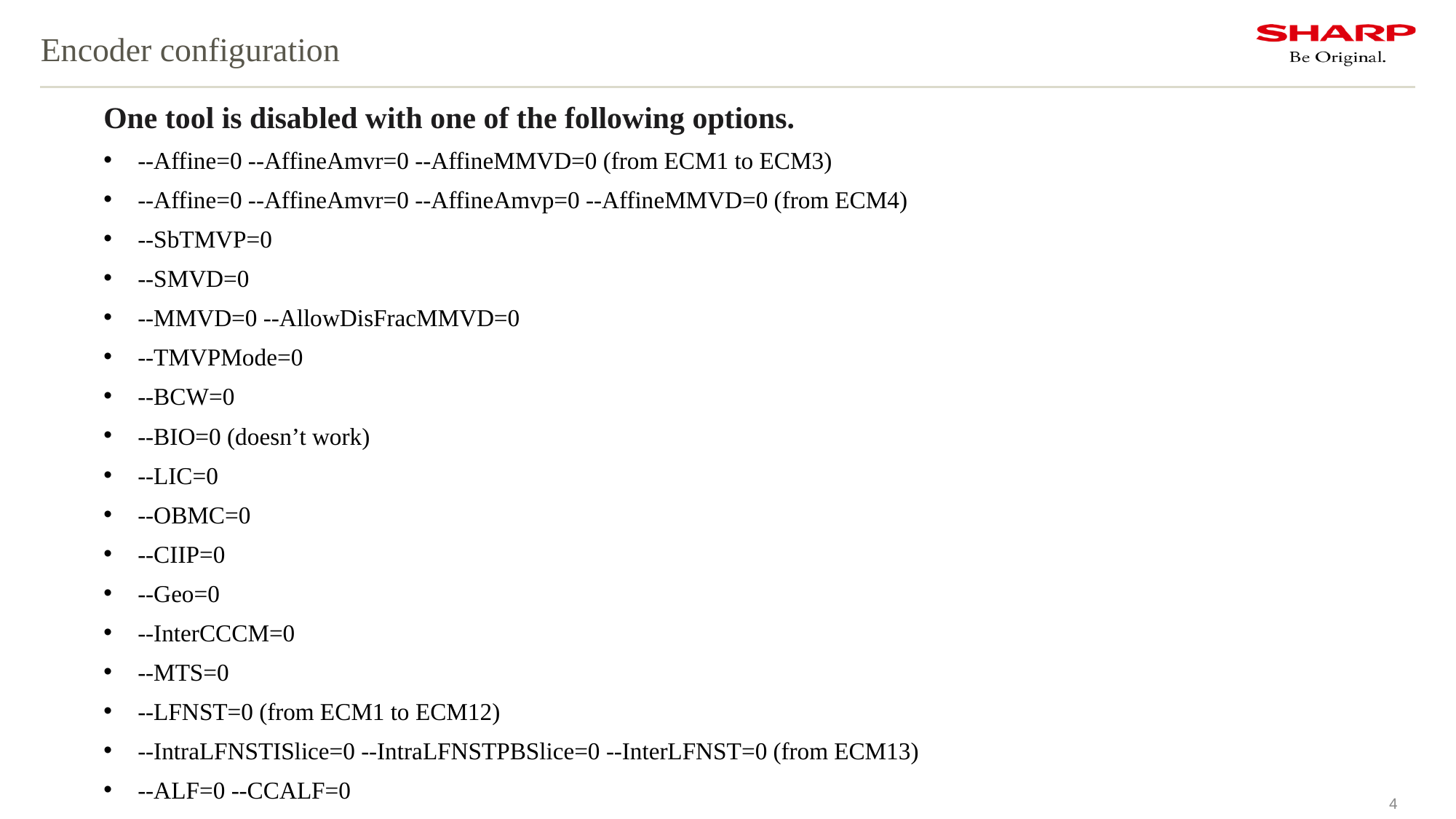

# Encoder configuration
One tool is disabled with one of the following options.
--Affine=0 --AffineAmvr=0 --AffineMMVD=0 (from ECM1 to ECM3)
--Affine=0 --AffineAmvr=0 --AffineAmvp=0 --AffineMMVD=0 (from ECM4)
--SbTMVP=0
--SMVD=0
--MMVD=0 --AllowDisFracMMVD=0
--TMVPMode=0
--BCW=0
--BIO=0 (doesn’t work)
--LIC=0
--OBMC=0
--CIIP=0
--Geo=0
--InterCCCM=0
--MTS=0
--LFNST=0 (from ECM1 to ECM12)
--IntraLFNSTISlice=0 --IntraLFNSTPBSlice=0 --InterLFNST=0 (from ECM13)
--ALF=0 --CCALF=0
4